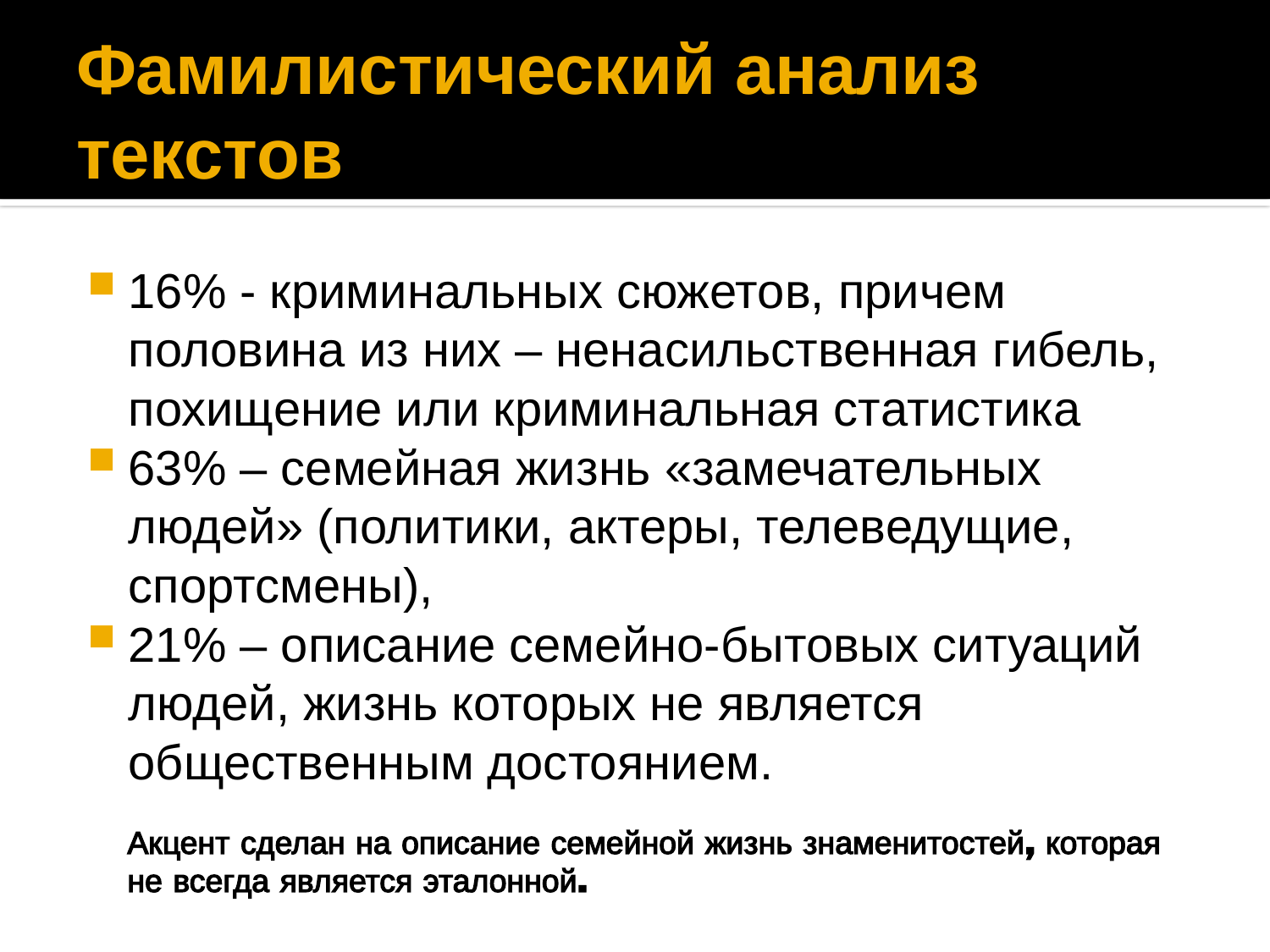

# Фамилистический анализ текстов
16% - криминальных сюжетов, причем половина из них – ненасильственная гибель, похищение или криминальная статистика
63% – семейная жизнь «замечательных людей» (политики, актеры, телеведущие, спортсмены),
21% – описание семейно-бытовых ситуаций людей, жизнь которых не является общественным достоянием.
Акцент сделан на описание семейной жизнь знаменитостей, которая не всегда является эталонной.